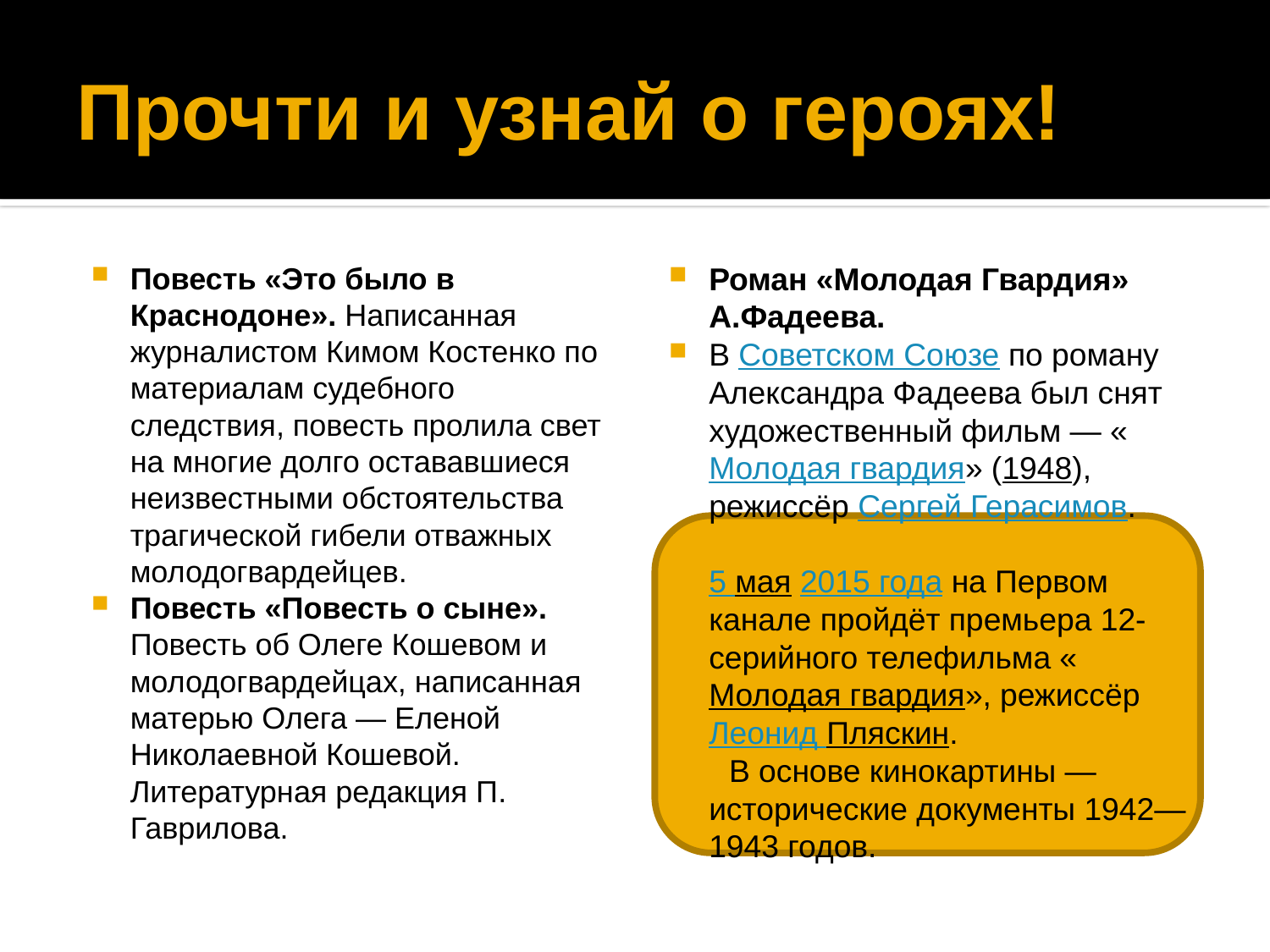

# Прочти и узнай о героях!
Повесть «Это было в Краснодоне». Написанная журналистом Кимом Костенко по материалам судебного следствия, повесть пролила свет на многие долго остававшиеся неизвестными обстоятельства трагической гибели отважных молодогвардейцев.
Повесть «Повесть о сыне». Повесть об Олеге Кошевом и молодогвардейцах, написанная матерью Олега — Еленой Николаевной Кошевой. Литературная редакция П. Гаврилова.

Роман «Молодая Гвардия» А.Фадеева.
В Советском Союзе по роману Александра Фадеева был снят художественный фильм — «Молодая гвардия» (1948), режиссёр Сергей Герасимов.

5 мая 2015 года на Первом канале пройдёт премьера 12-серийного телефильма «Молодая гвардия», режиссёрЛеонид Пляскин.
       В основе кинокартины — исторические документы 1942—1943 годов.